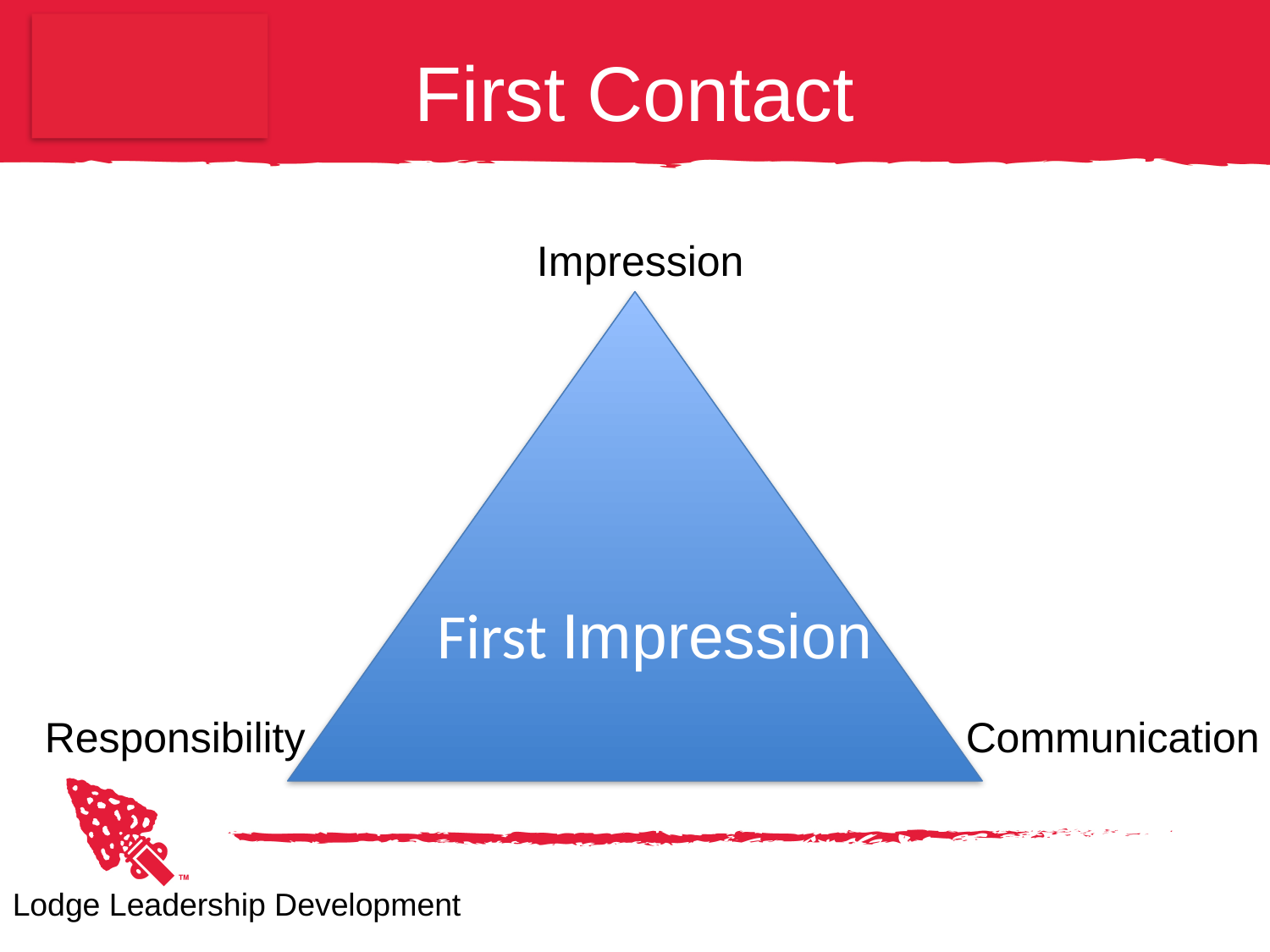

# First Contact
Impression

First Impression
Responsibility
Communication
Lodge Leadership Development